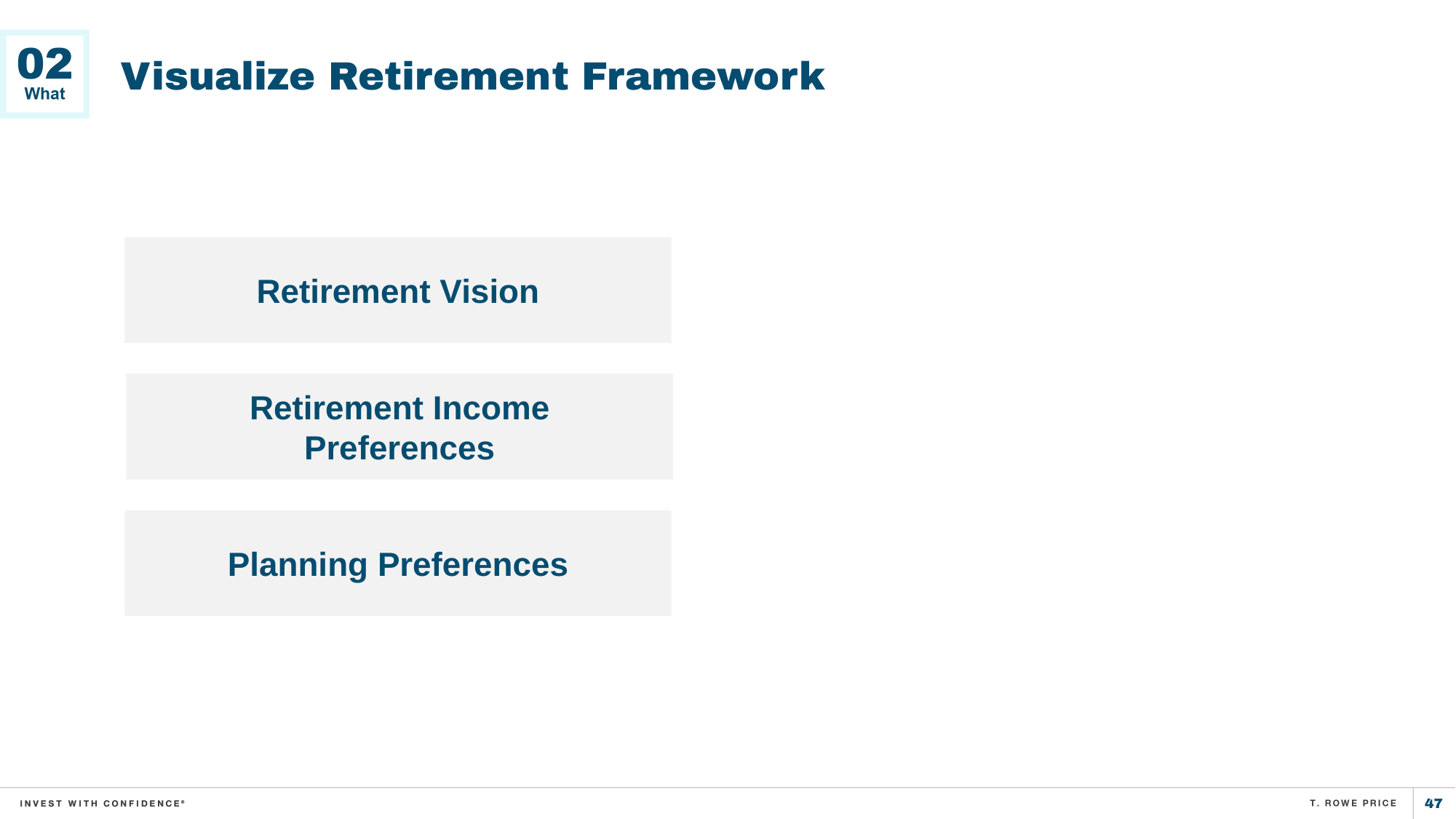

# Visualize Retirement Framework
Retirement Vision
Retirement Income
Preferences
Planning Preferences